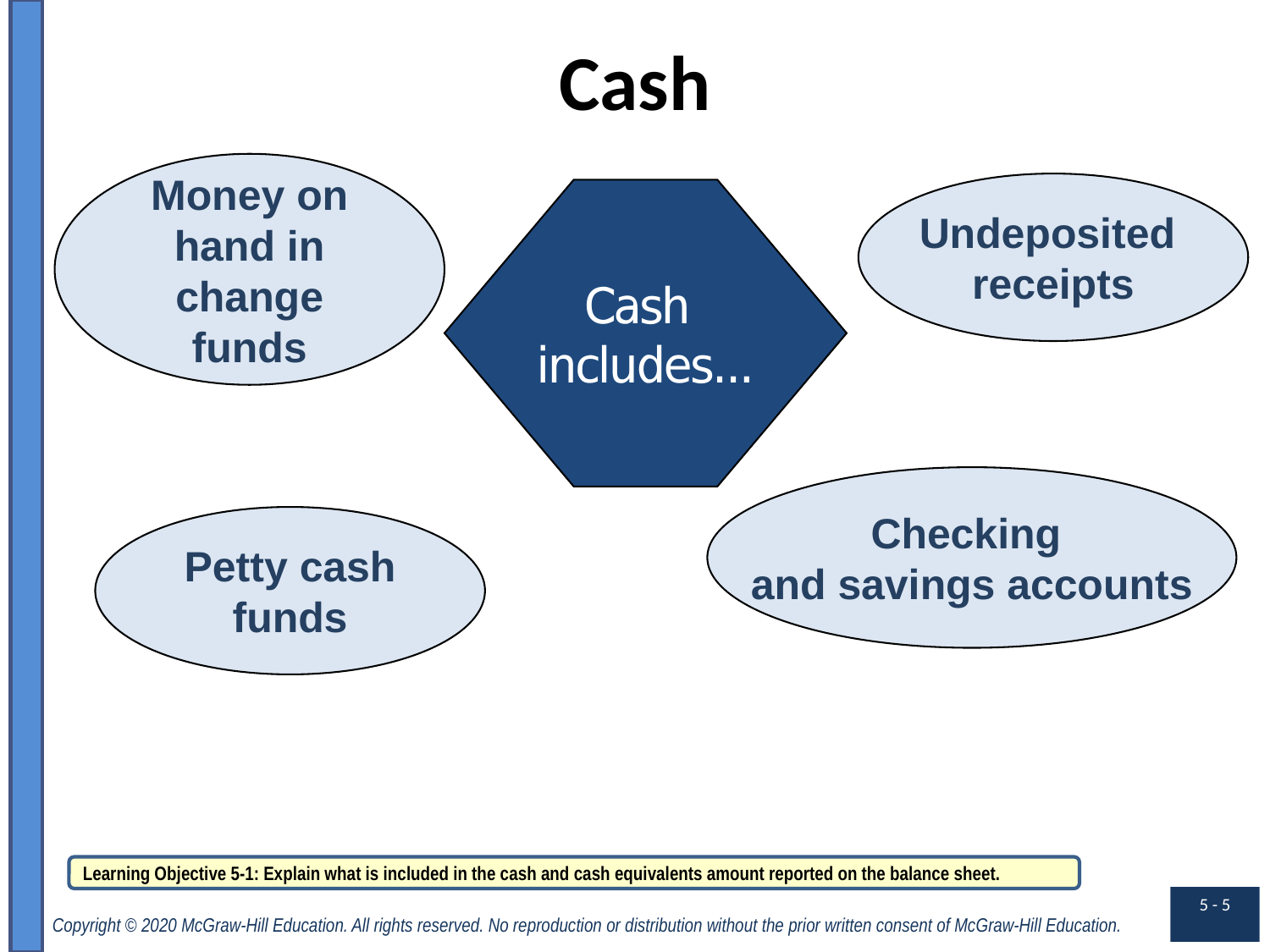

# Cash
Money on hand in change funds
Undeposited
receipts
Cash
includes…
Checking
and savings accounts
Petty cash funds
Learning Objective 5-1: Explain what is included in the cash and cash equivalents amount reported on the balance sheet.